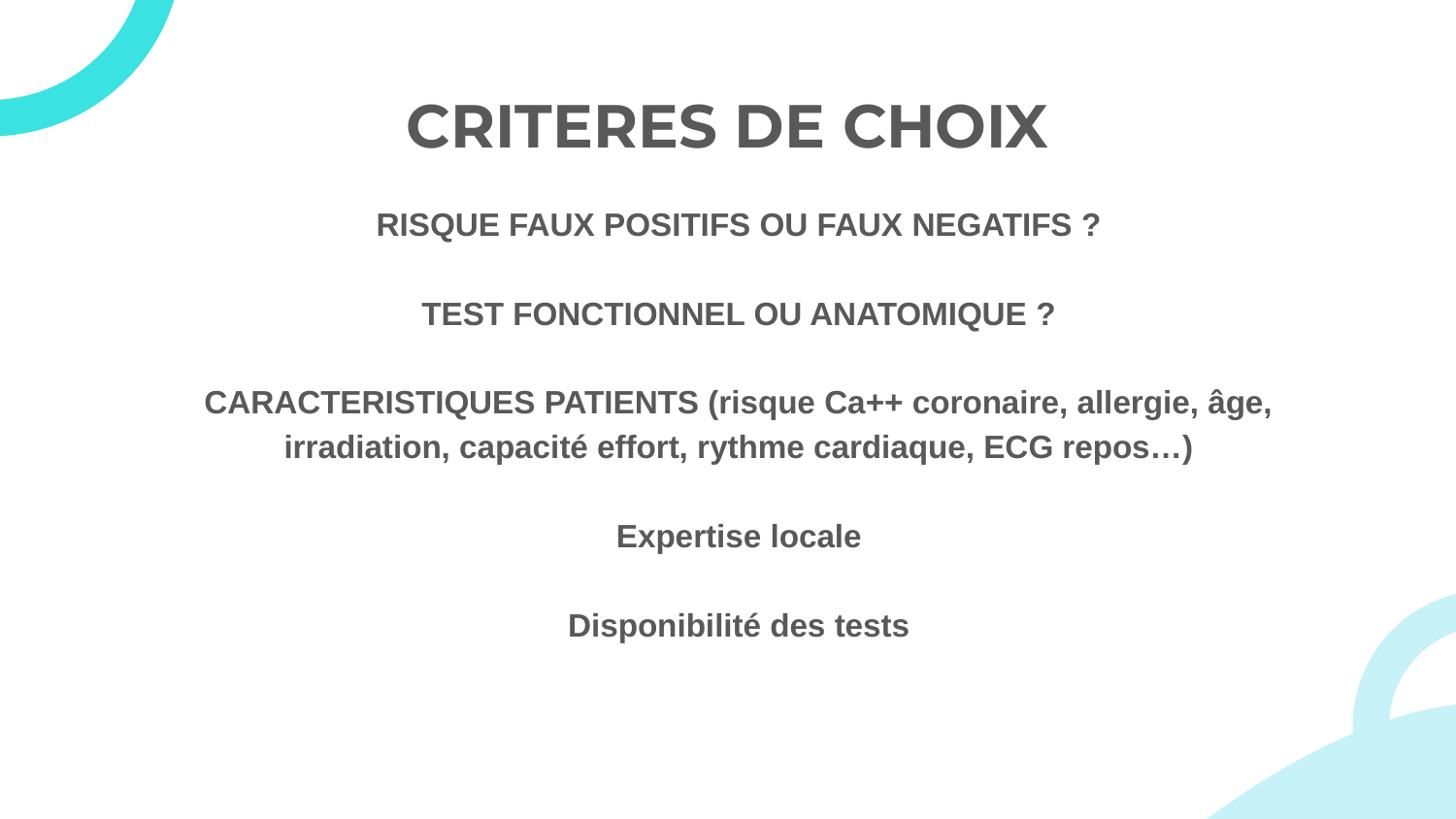

# CRITERES DE CHOIX
RISQUE FAUX POSITIFS OU FAUX NEGATIFS ?

TEST FONCTIONNEL OU ANATOMIQUE ?

CARACTERISTIQUES PATIENTS (risque Ca++ coronaire, allergie, âge, irradiation, capacité effort, rythme cardiaque, ECG repos…)

Expertise locale

Disponibilité des tests